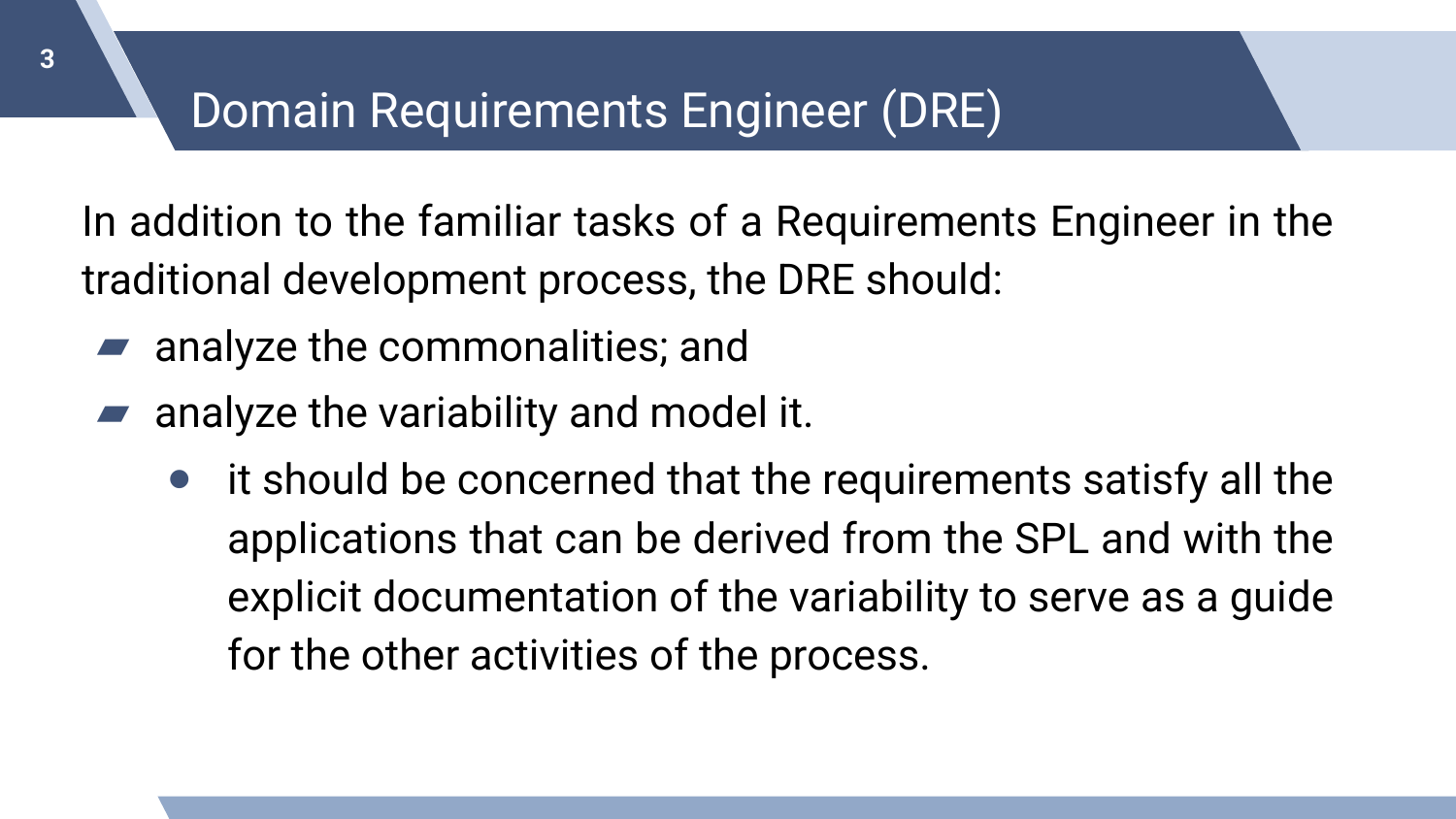

3
# Domain Requirements Engineer (DRE)
In addition to the familiar tasks of a Requirements Engineer in the traditional development process, the DRE should:
analyze the commonalities; and
analyze the variability and model it.
it should be concerned that the requirements satisfy all the applications that can be derived from the SPL and with the explicit documentation of the variability to serve as a guide for the other activities of the process.